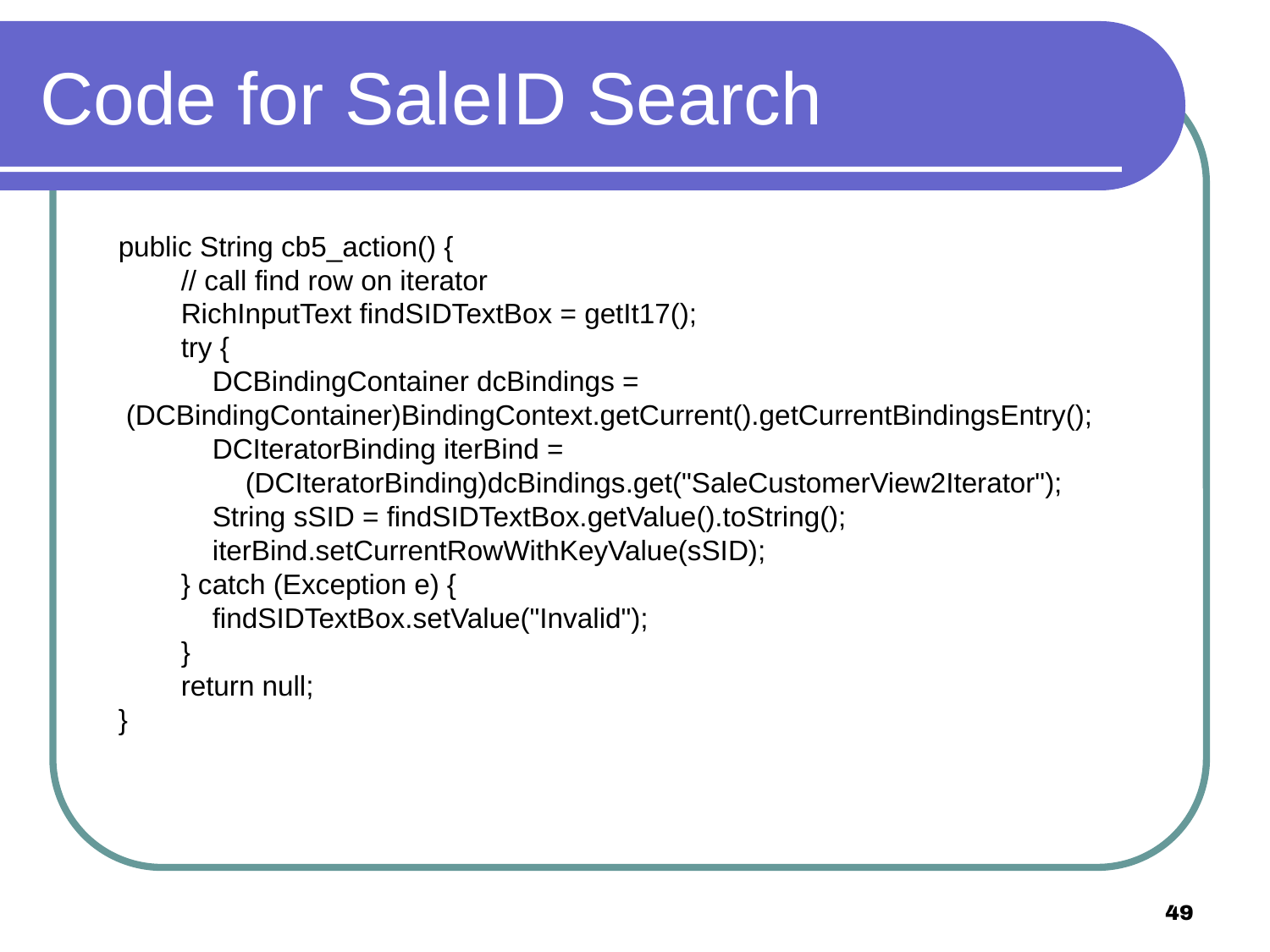

# Code for SaleID Search
public String cb5_action() {
        // call find row on iterator
        RichInputText findSIDTextBox = getIt17();
        try {
            DCBindingContainer dcBindings =
 (DCBindingContainer)BindingContext.getCurrent().getCurrentBindingsEntry();
            DCIteratorBinding iterBind =
	(DCIteratorBinding)dcBindings.get("SaleCustomerView2Iterator");
            String sSID = findSIDTextBox.getValue().toString();
            iterBind.setCurrentRowWithKeyValue(sSID);
        } catch (Exception e) {
            findSIDTextBox.setValue("Invalid");
        }
        return null;
}
49